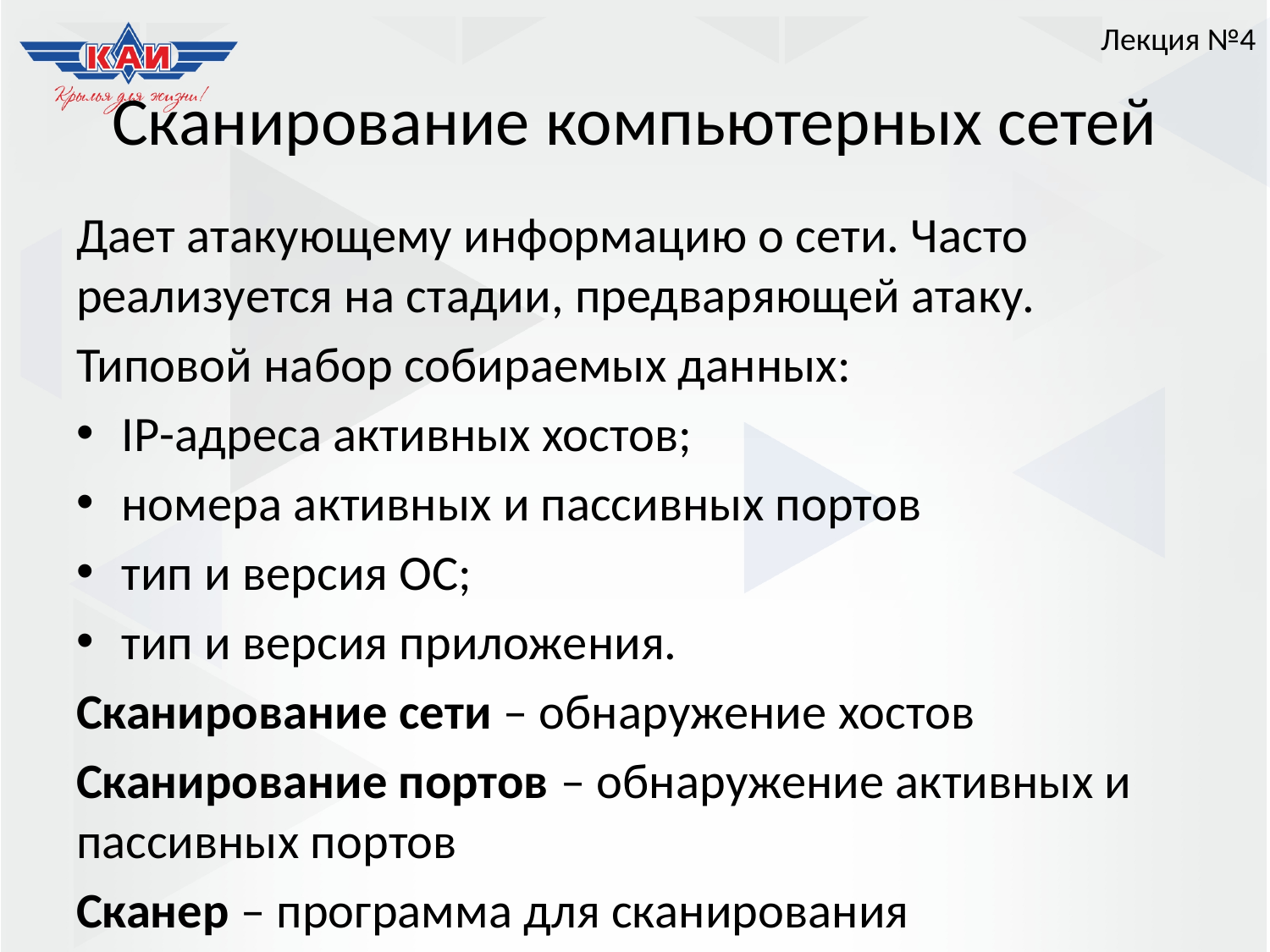

Лекция №4
# Сканирование компьютерных сетей
Дает атакующему информацию о сети. Часто реализуется на стадии, предваряющей атаку.
Типовой набор собираемых данных:
IP-адреса активных хостов;
номера активных и пассивных портов
тип и версия ОС;
тип и версия приложения.
Сканирование сети – обнаружение хостов
Сканирование портов – обнаружение активных и пассивных портов
Сканер – программа для сканирования